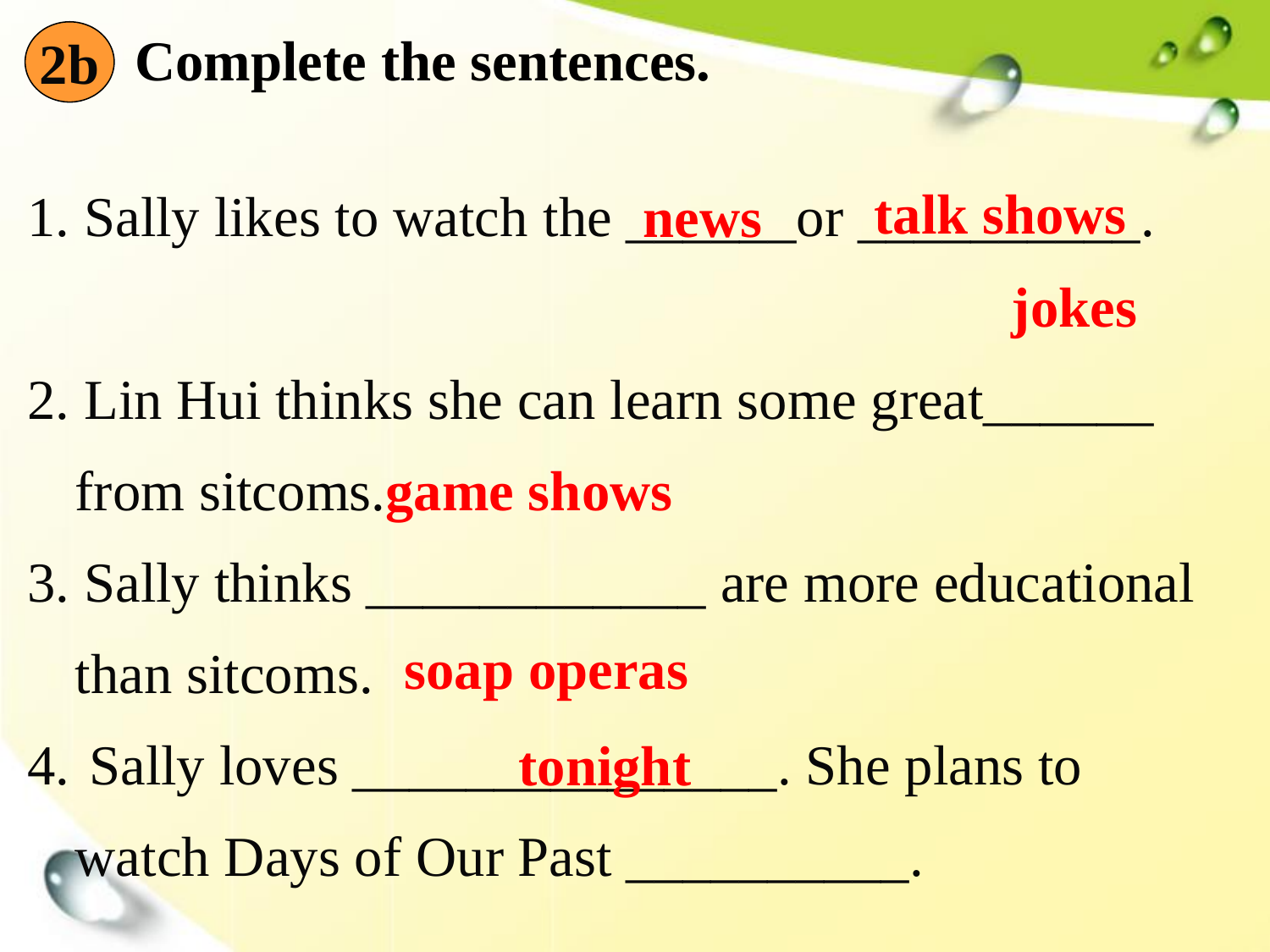

Complete the sentences.
2b
1. Sally likes to watch the ______or __________.
2. Lin Hui thinks she can learn some great______  from sitcoms.
3. Sally thinks ____________ are more educational than sitcoms.
 Sally loves _______________. She plans to watch Days of Our Past __________.

talk shows
news
 jokes
game shows
soap operas
tonight